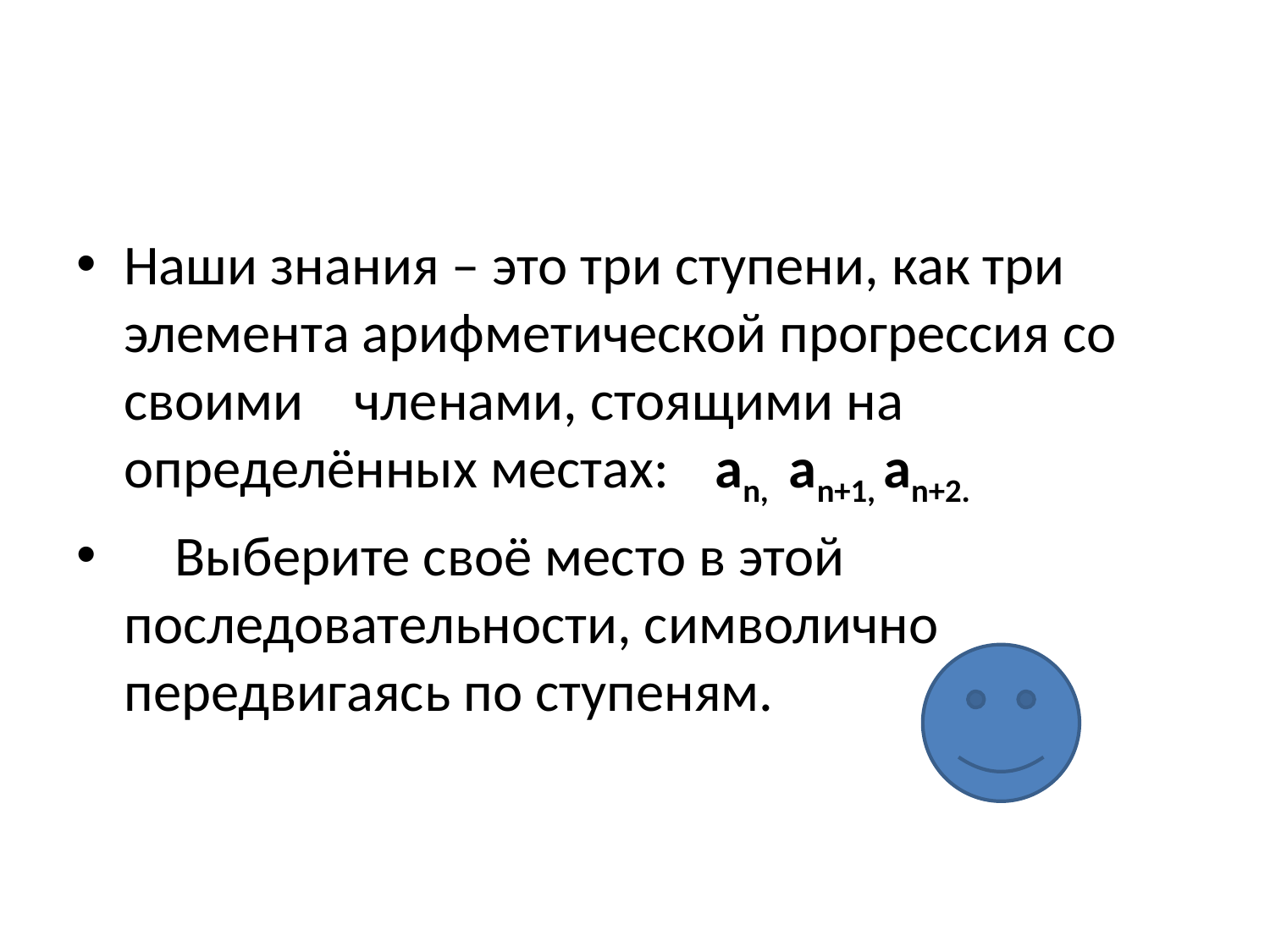

Наши знания – это три ступени, как три элемента арифметической прогрессия со своими    членами, стоящими на определённых местах:    аn,  an+1, an+2.
    Выберите своё место в этой последовательности, символично передвигаясь по ступеням.